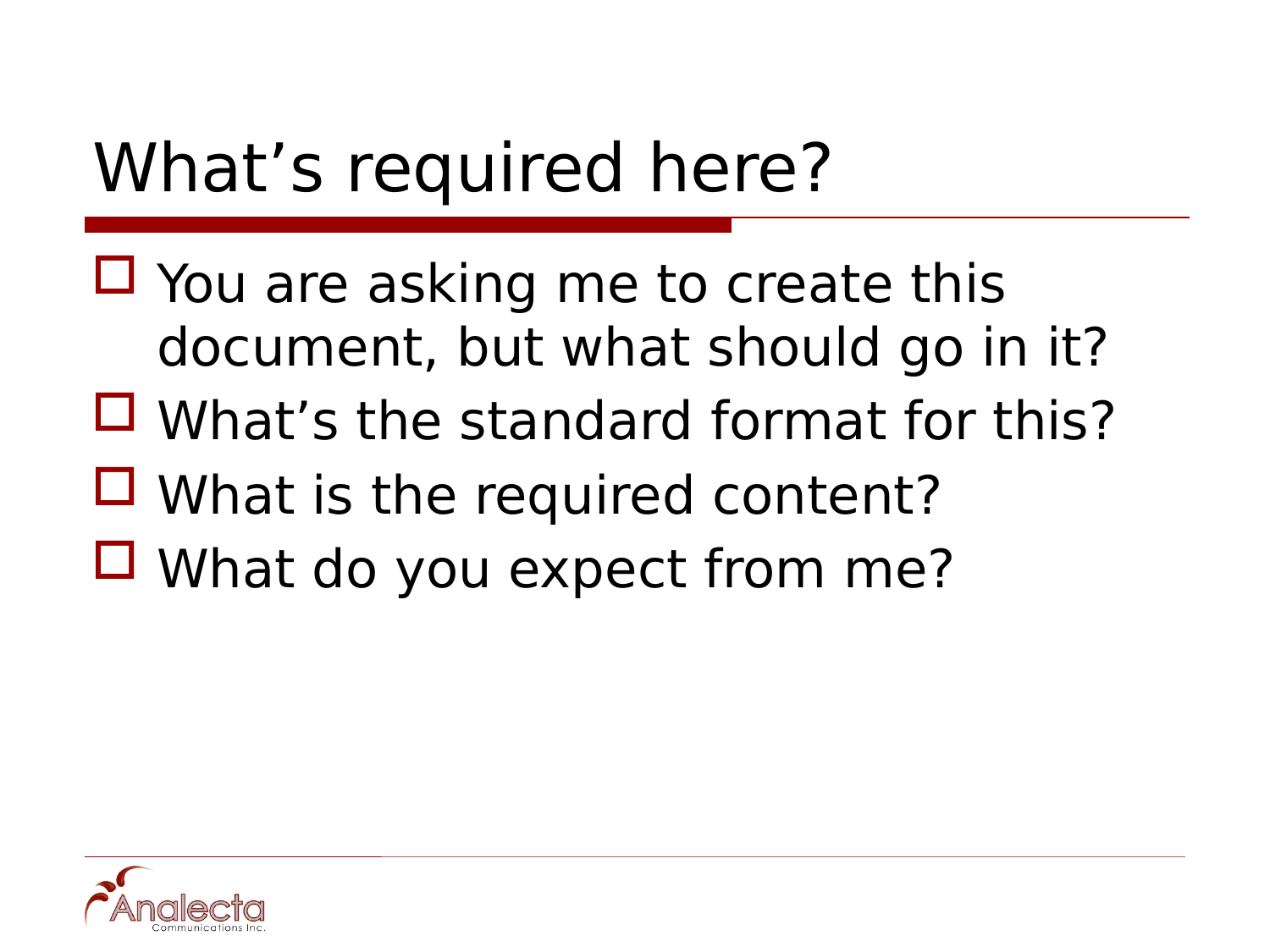

# What’s required here?
You are asking me to create this document, but what should go in it?
What’s the standard format for this?
What is the required content?
What do you expect from me?